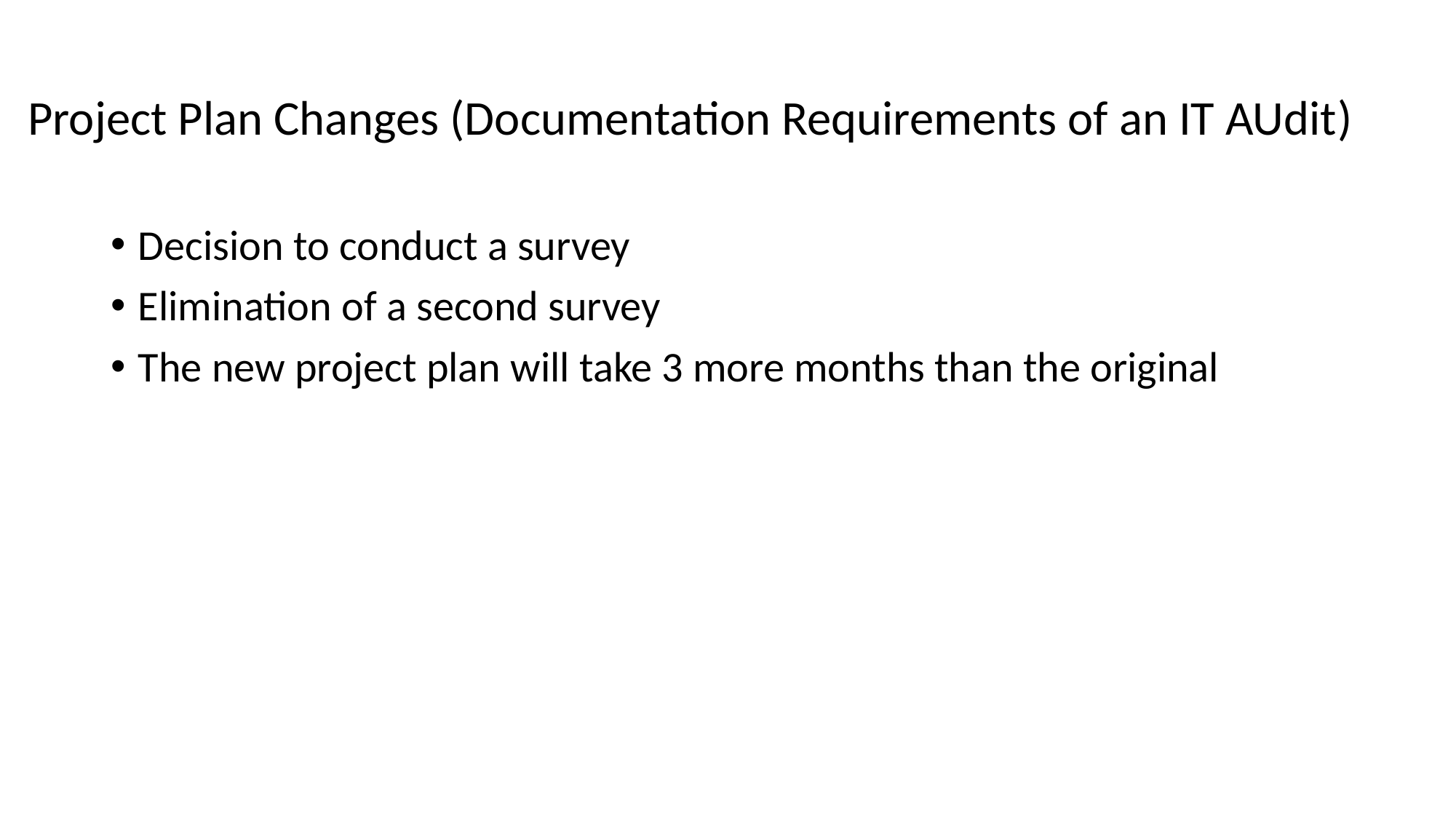

# Project Plan Changes (Documentation Requirements of an IT AUdit)
Decision to conduct a survey
Elimination of a second survey
The new project plan will take 3 more months than the original